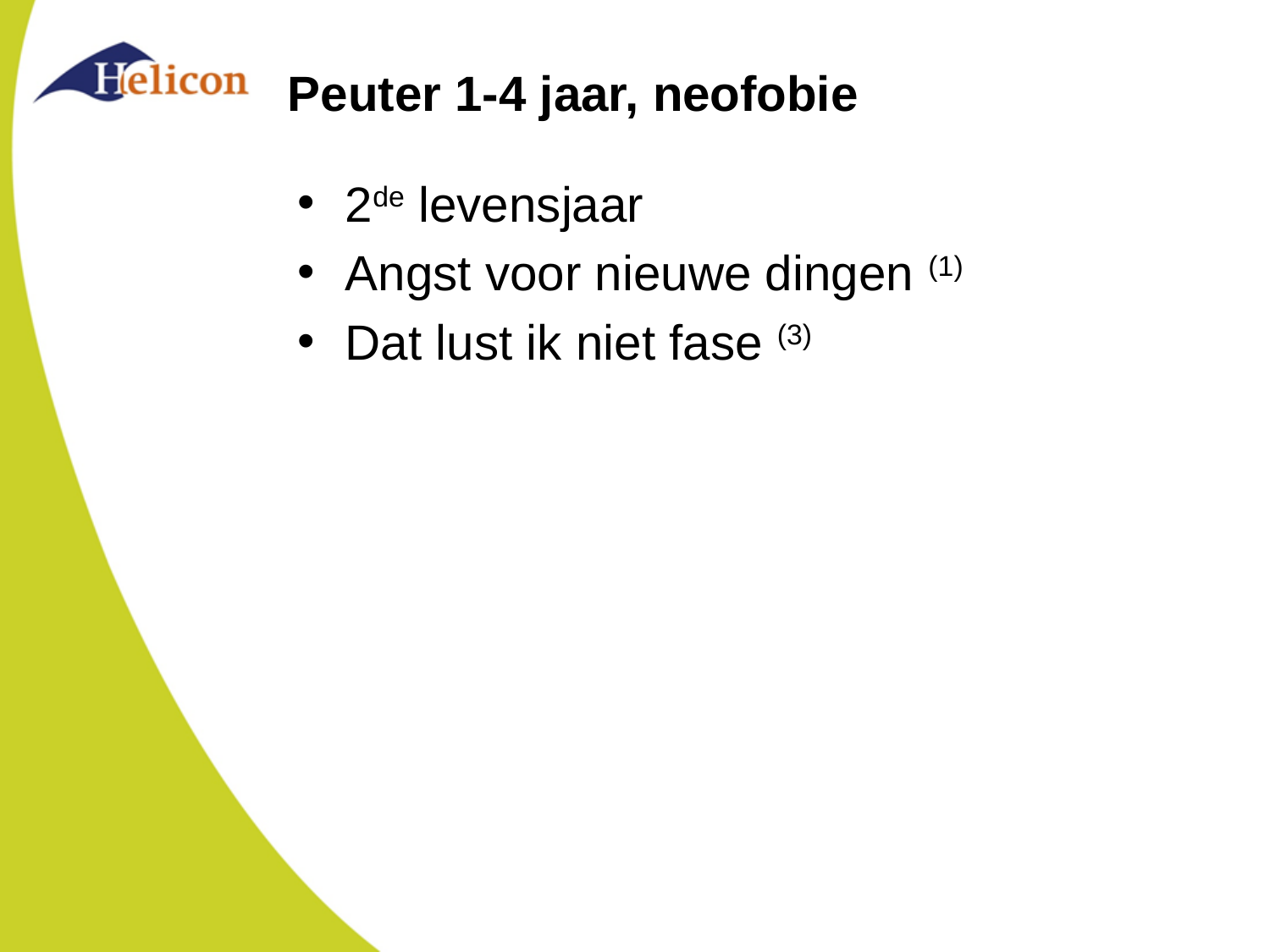

# Peuter 1-4 jaar, neofobie
2de levensjaar
Angst voor nieuwe dingen (1)
Dat lust ik niet fase (3)